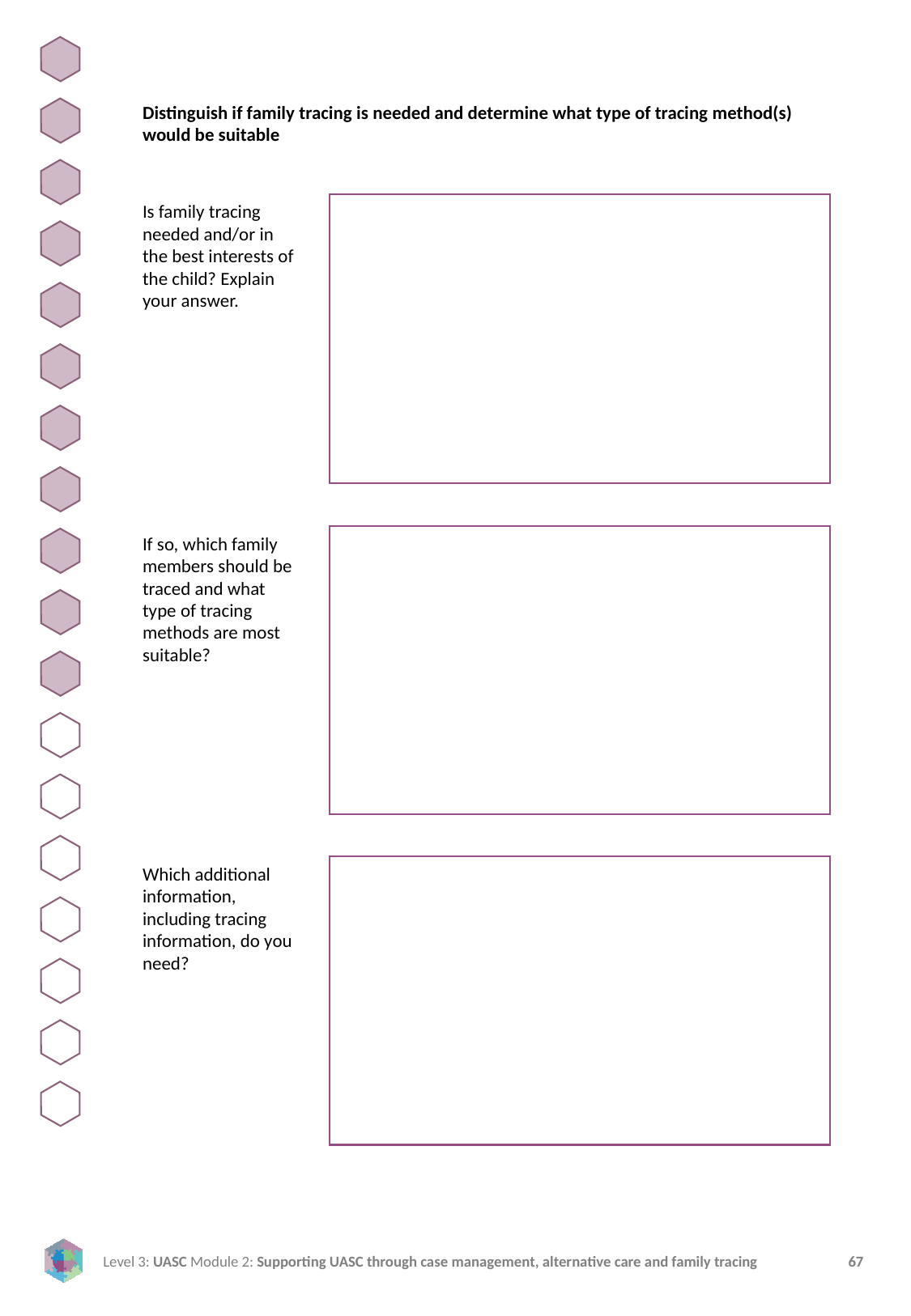

Distinguish if family tracing is needed and determine what type of tracing method(s) would be suitable

Is family tracing needed and/or in the best interests of the child? Explain your answer.

If so, which family members should be traced and what type of tracing methods are most suitable?

Which additional information, including tracing information, do you need?